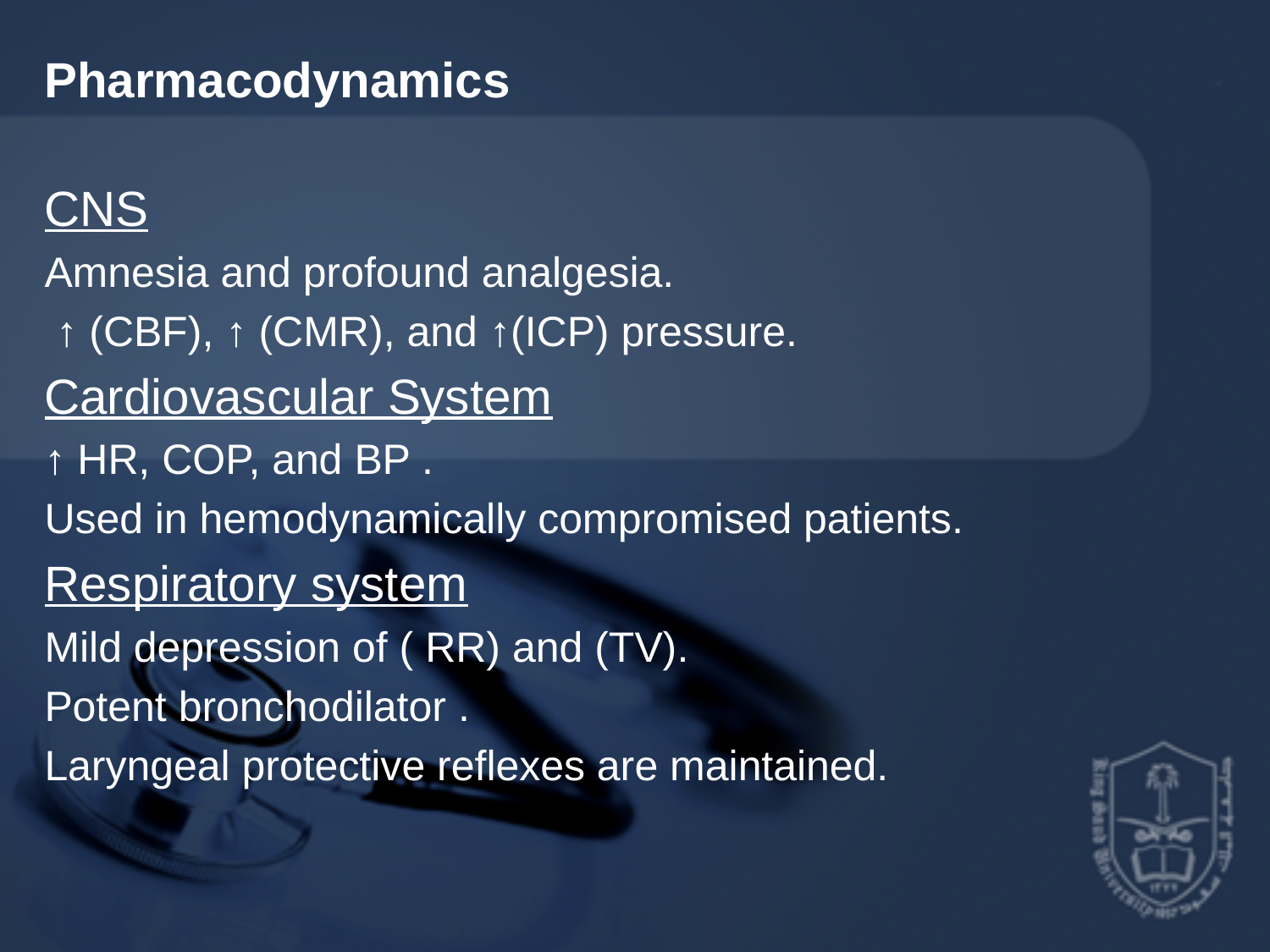

Pharmacodynamics

CNS
Amnesia and profound analgesia.
 ↑ (CBF), ↑ (CMR), and ↑(ICP) pressure.
Cardiovascular System
↑ HR, COP, and BP .
Used in hemodynamically compromised patients.
Respiratory system
Mild depression of ( RR) and (TV).
Potent bronchodilator .
Laryngeal protective reflexes are maintained.